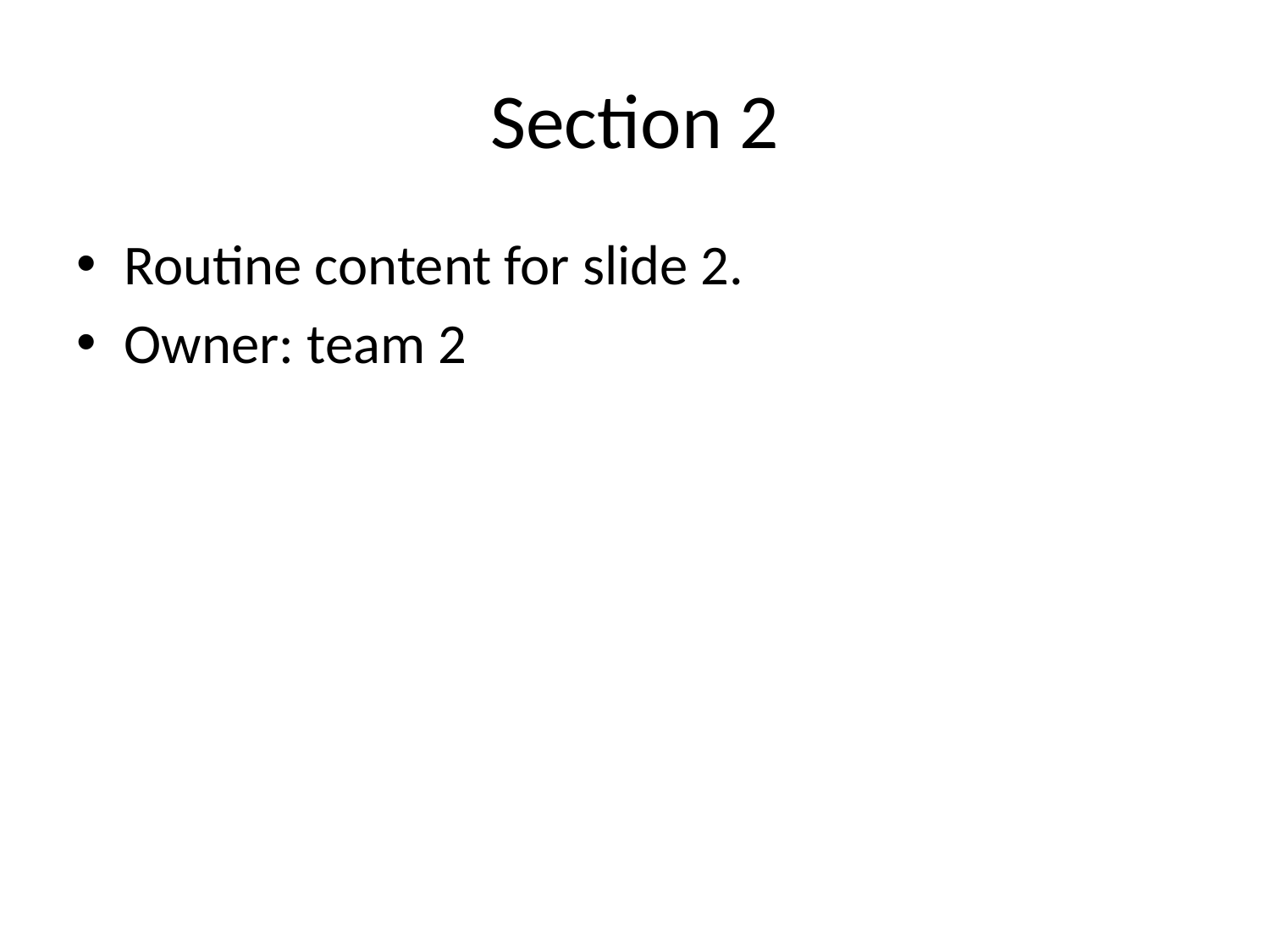

# Section 2
Routine content for slide 2.
Owner: team 2